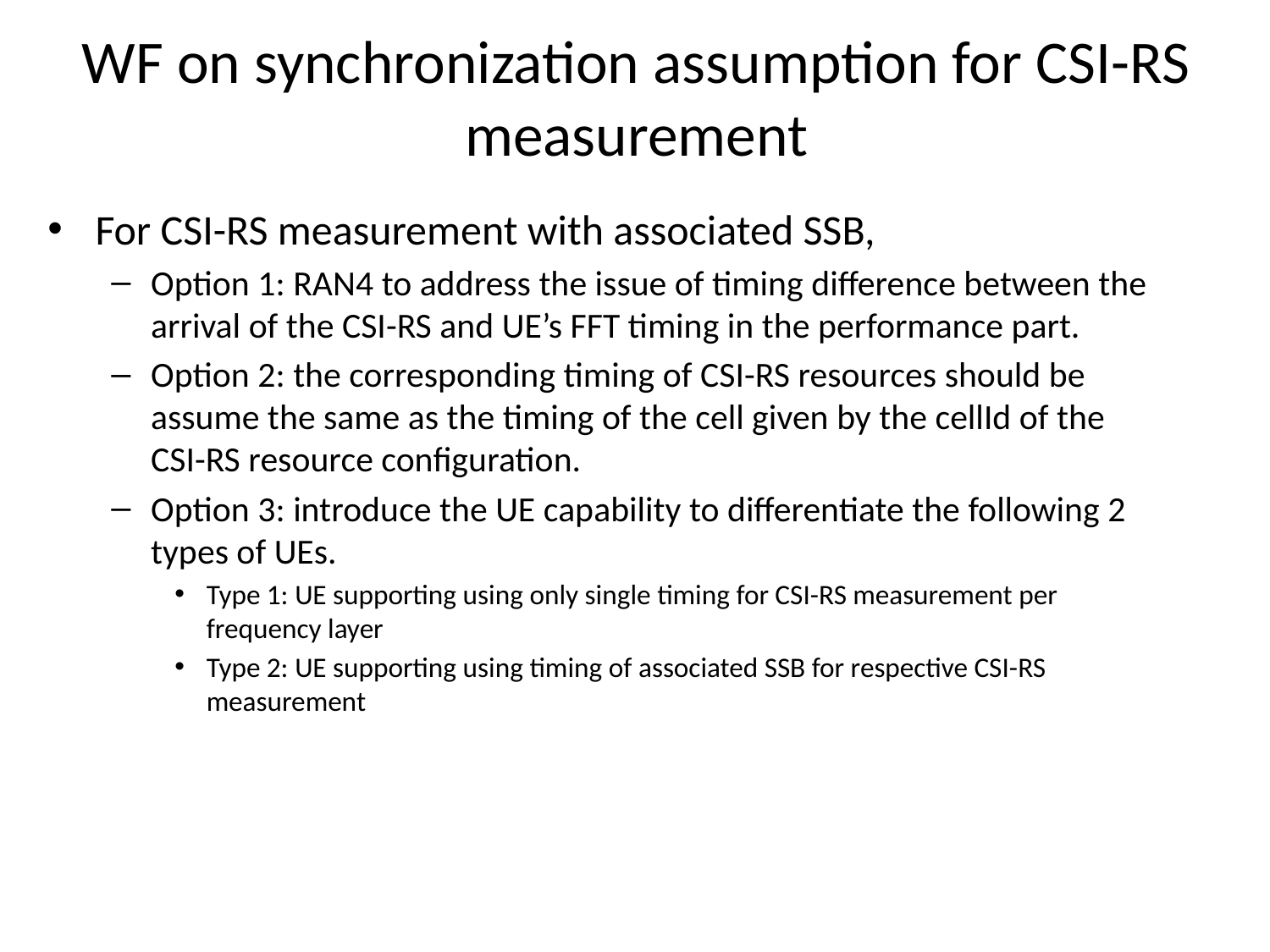

# WF on synchronization assumption for CSI-RS measurement
For CSI-RS measurement with associated SSB,
Option 1: RAN4 to address the issue of timing difference between the arrival of the CSI-RS and UE’s FFT timing in the performance part.
Option 2: the corresponding timing of CSI-RS resources should be assume the same as the timing of the cell given by the cellId of the CSI-RS resource configuration.
Option 3: introduce the UE capability to differentiate the following 2 types of UEs.
Type 1: UE supporting using only single timing for CSI-RS measurement per frequency layer
Type 2: UE supporting using timing of associated SSB for respective CSI-RS measurement